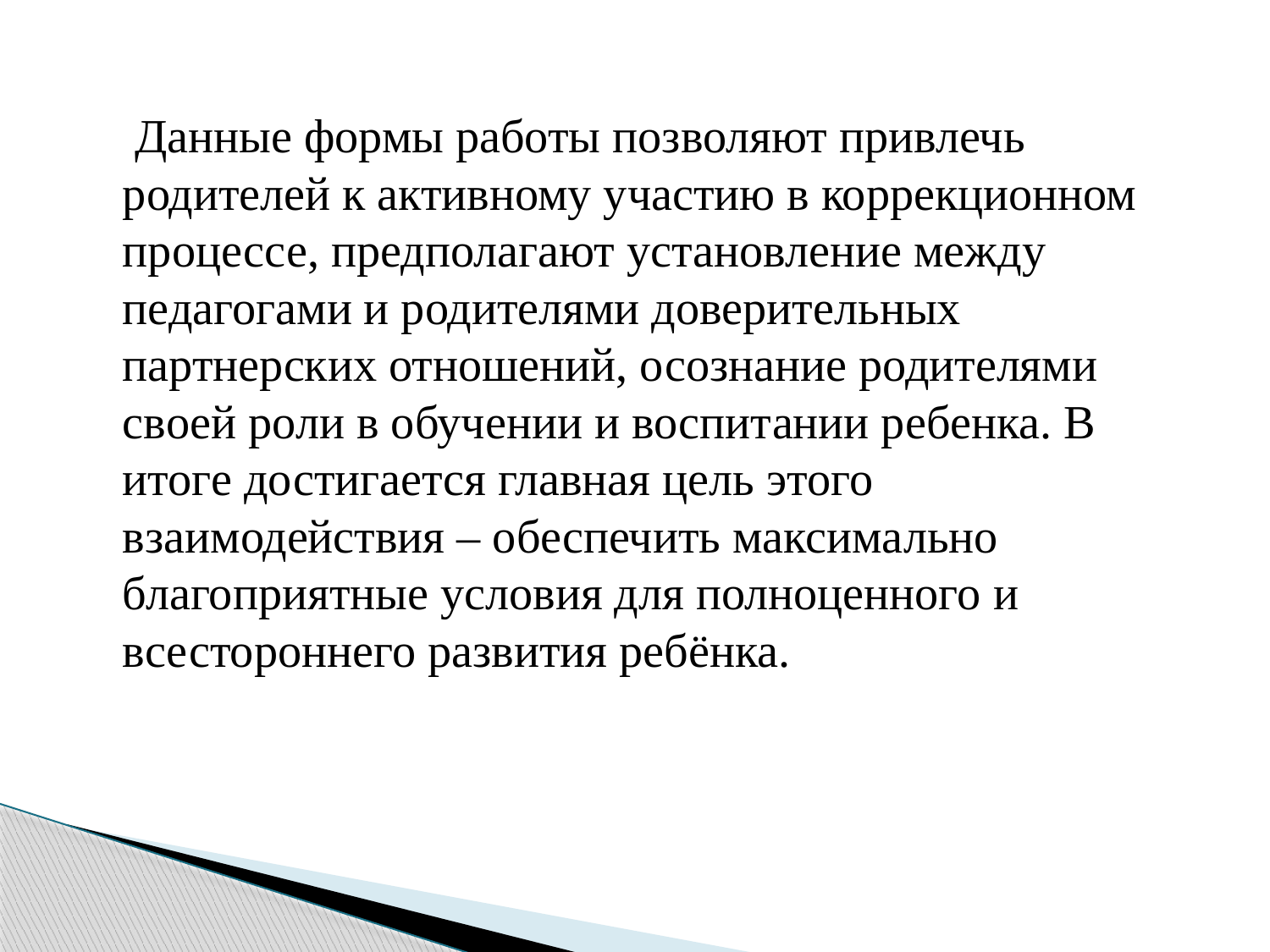

Данные формы работы позволяют привлечь родителей к активному участию в коррекционном процессе, предполагают установление между педагогами и родителями доверительных партнерских отношений, осознание родителями своей роли в обучении и воспитании ребенка. В итоге достигается главная цель этого взаимодействия – обеспечить максимально благоприятные условия для полноценного и всестороннего развития ребёнка.